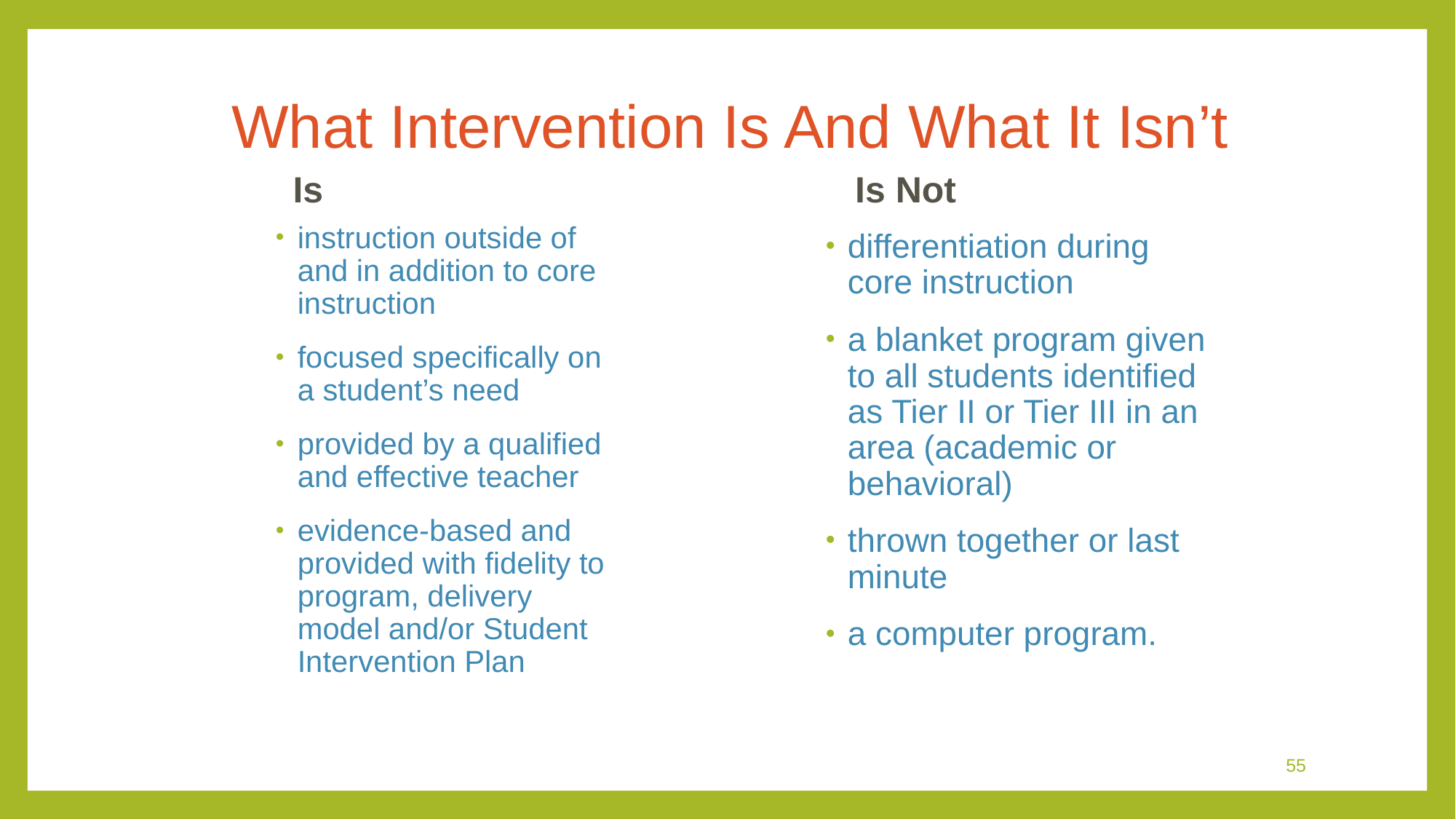

# What Intervention Is And What It Isn’t
Is
Is Not
instruction outside of and in addition to core instruction
focused specifically on a student’s need
provided by a qualified and effective teacher
evidence-based and provided with fidelity to program, delivery model and/or Student Intervention Plan

differentiation during core instruction
a blanket program given to all students identified as Tier II or Tier III in an area (academic or behavioral)
thrown together or last minute
a computer program.
55